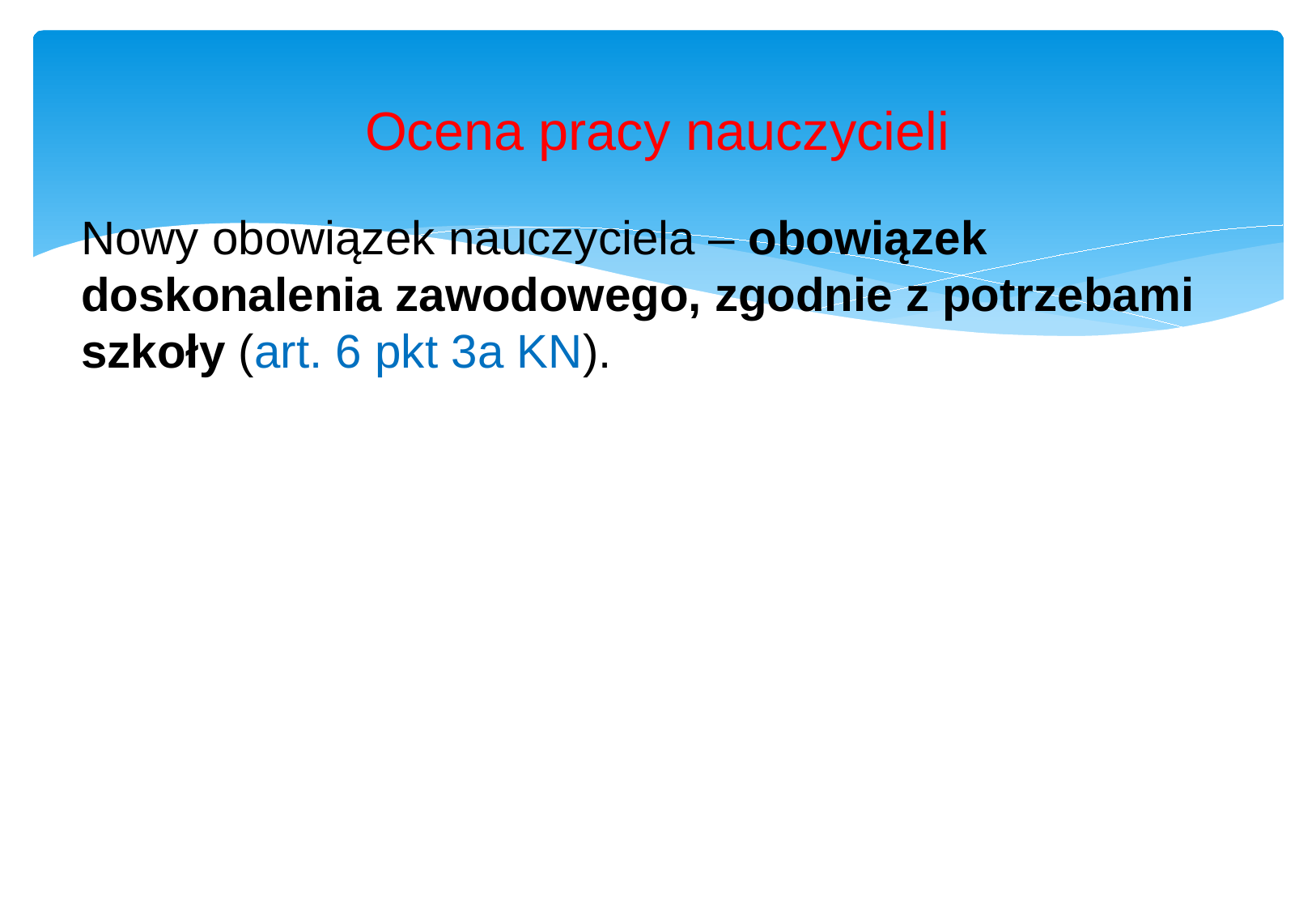

# Ocena pracy nauczycieli

Nowy obowiązek nauczyciela – obowiązek doskonalenia zawodowego, zgodnie z potrzebami szkoły (art. 6 pkt 3a KN).